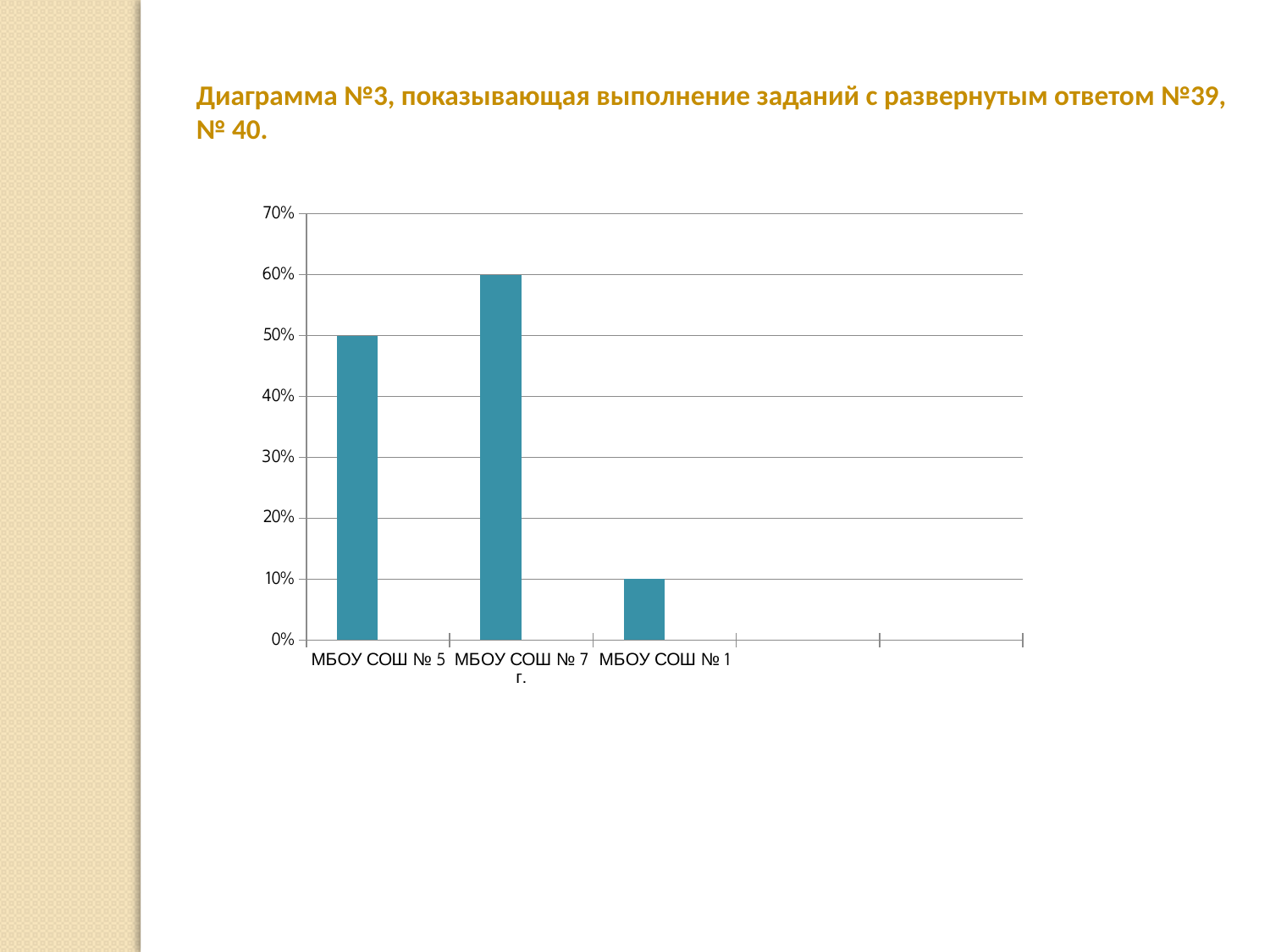

Диаграмма №3, показывающая выполнение заданий с развернутым ответом №39,
№ 40.

### Chart

| Category | Задания с развернутым ответом | Столбец1 |
|---|---|---|
| МБОУ СОШ № 5  | 0.5 | None |
| МБОУ СОШ № 7 г. | 0.6000000000000004 | None |
| МБОУ СОШ № 1  | 0.1 | None |